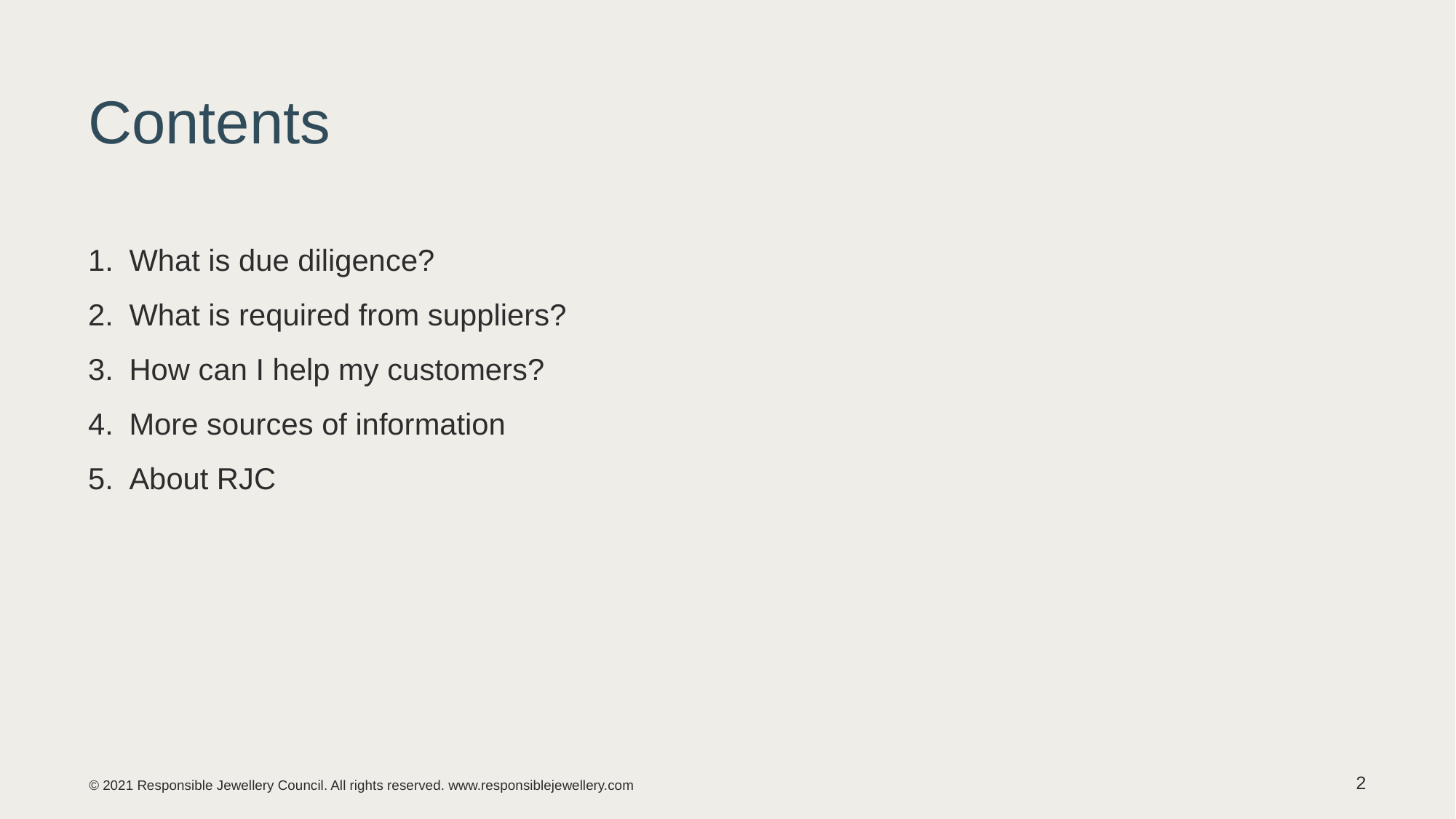

# Contents
What is due diligence?
What is required from suppliers?
How can I help my customers?
More sources of information
About RJC
2